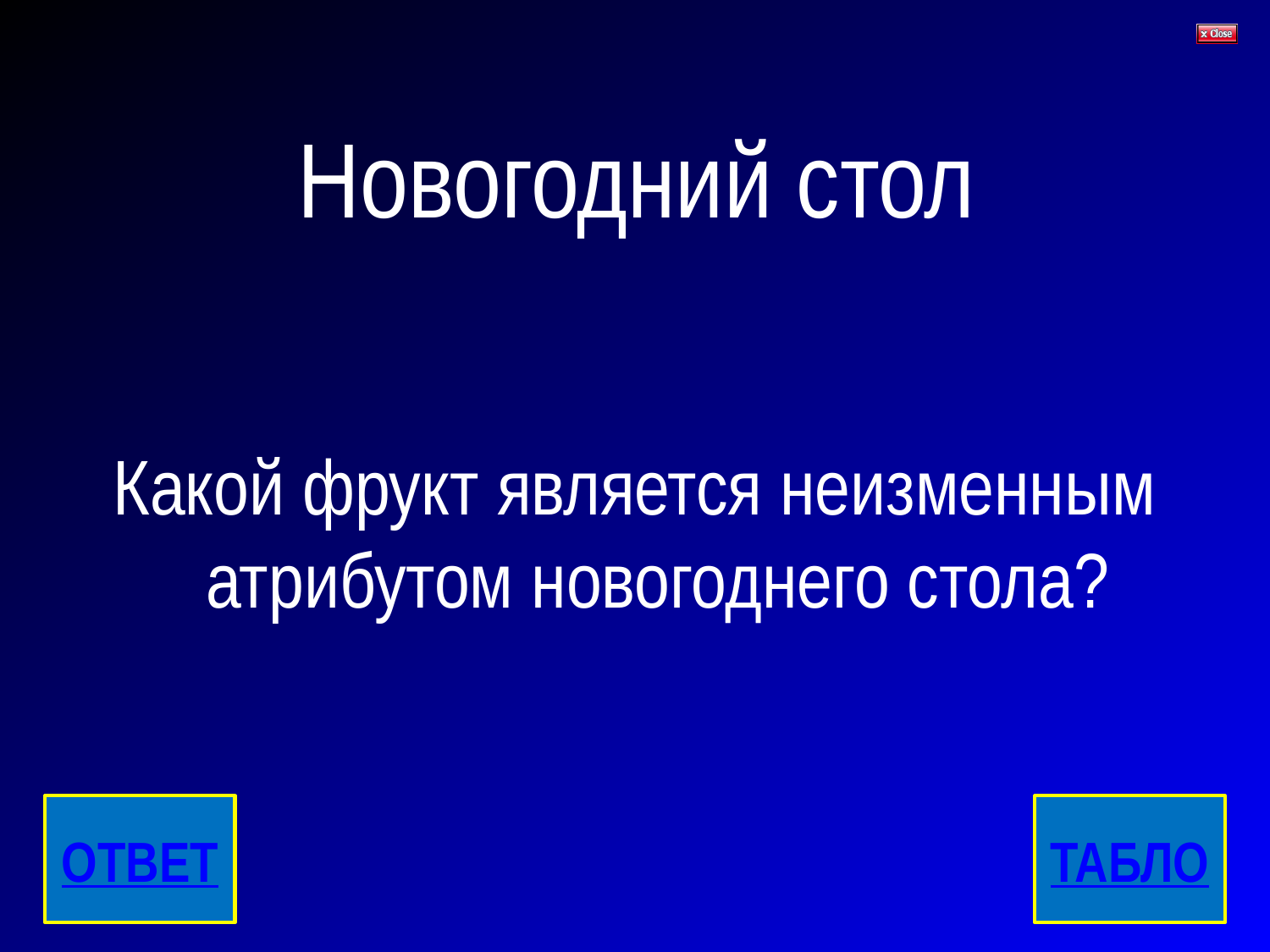

# Новогодний стол

Какой фрукт является неизменным атрибутом новогоднего стола?
ОТВЕТ
ТАБЛО